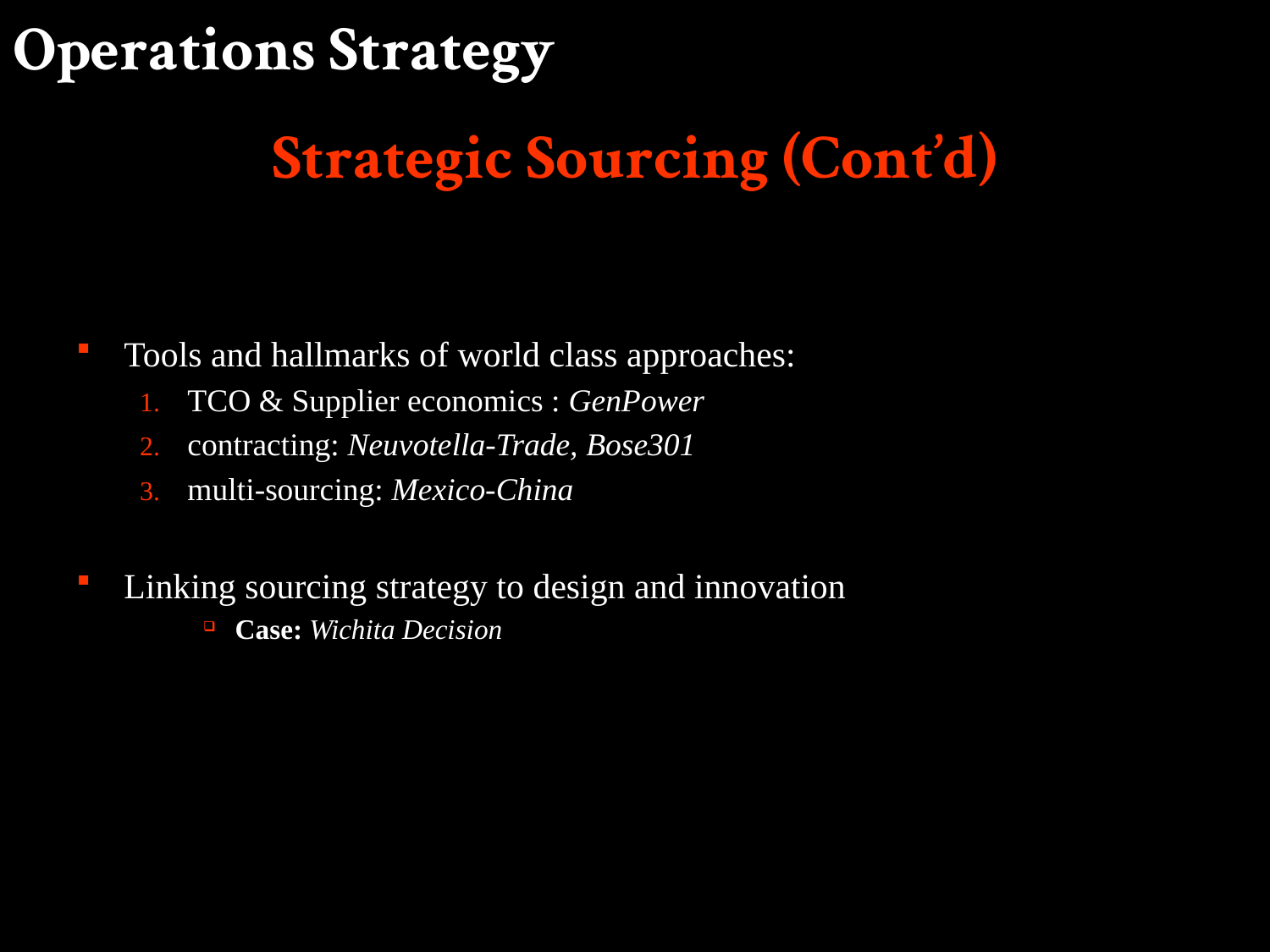

Operations Strategy
Strategic Sourcing (Cont’d)
Tools and hallmarks of world class approaches:
TCO & Supplier economics : GenPower
contracting: Neuvotella-Trade, Bose301
multi-sourcing: Mexico-China

Linking sourcing strategy to design and innovation
Case: Wichita Decision